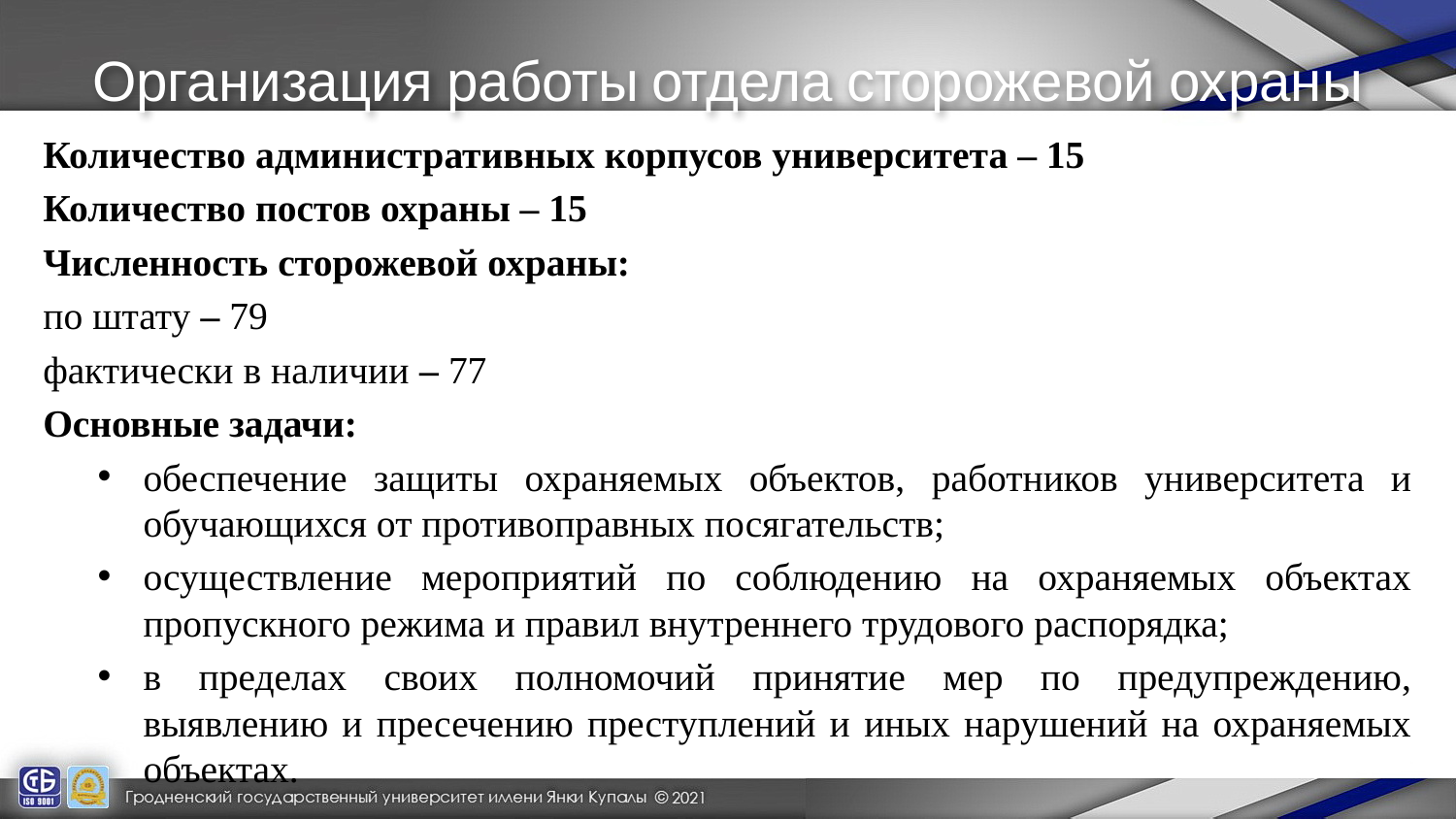

# Организация работы отдела сторожевой охраны
Количество административных корпусов университета – 15
Количество постов охраны – 15
Численность сторожевой охраны:
по штату – 79
фактически в наличии – 77
Основные задачи:
обеспечение защиты охраняемых объектов, работников университета и обучающихся от противоправных посягательств;
осуществление мероприятий по соблюдению на охраняемых объектах пропускного режима и правил внутреннего трудового распорядка;
в пределах своих полномочий принятие мер по предупреждению, выявлению и пресечению преступлений и иных нарушений на охраняемых объектах.